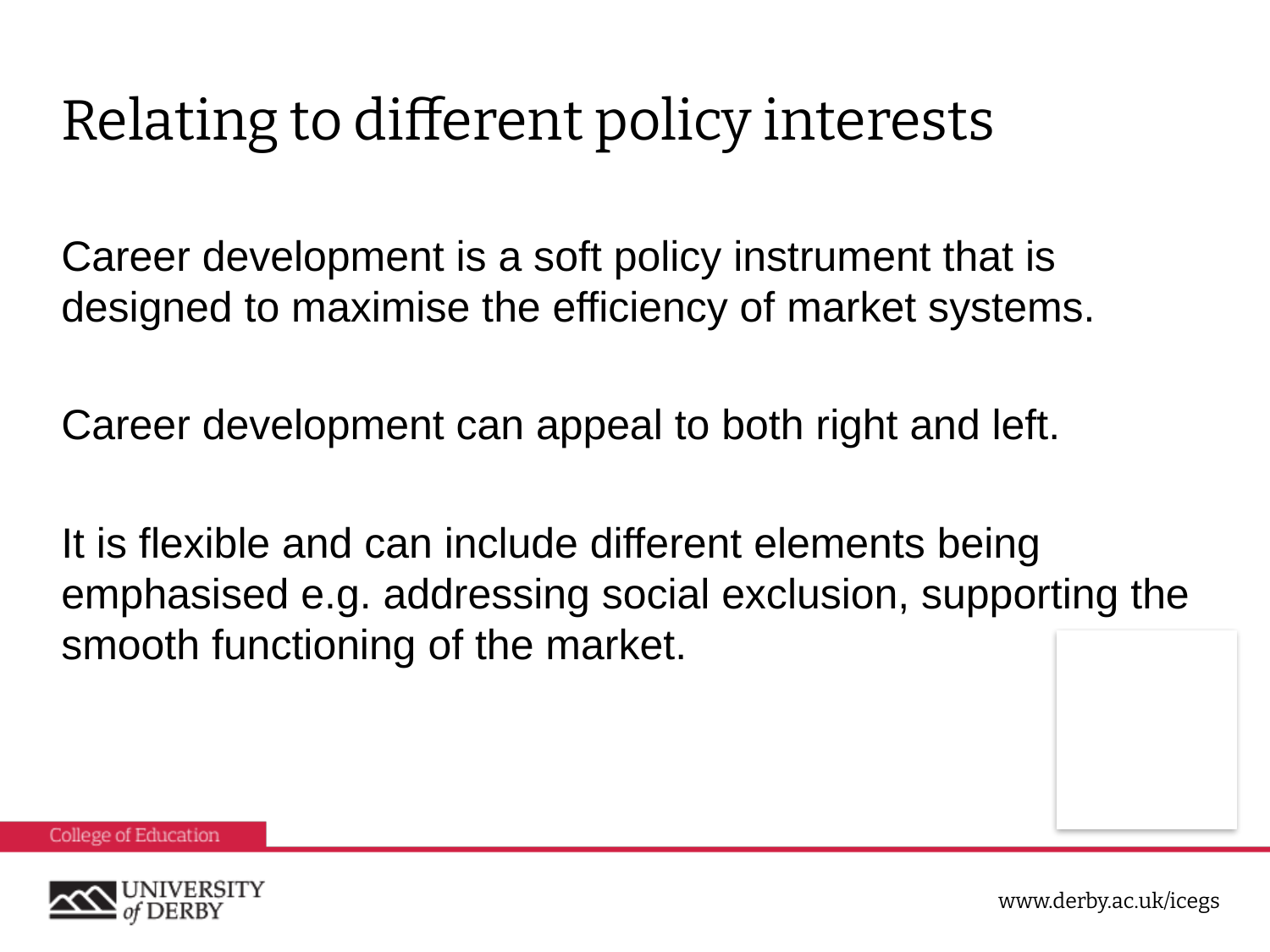

# Relating to different policy interests
Career development is a soft policy instrument that is designed to maximise the efficiency of market systems.

Career development can appeal to both right and left.

It is flexible and can include different elements being emphasised e.g. addressing social exclusion, supporting the smooth functioning of the market.